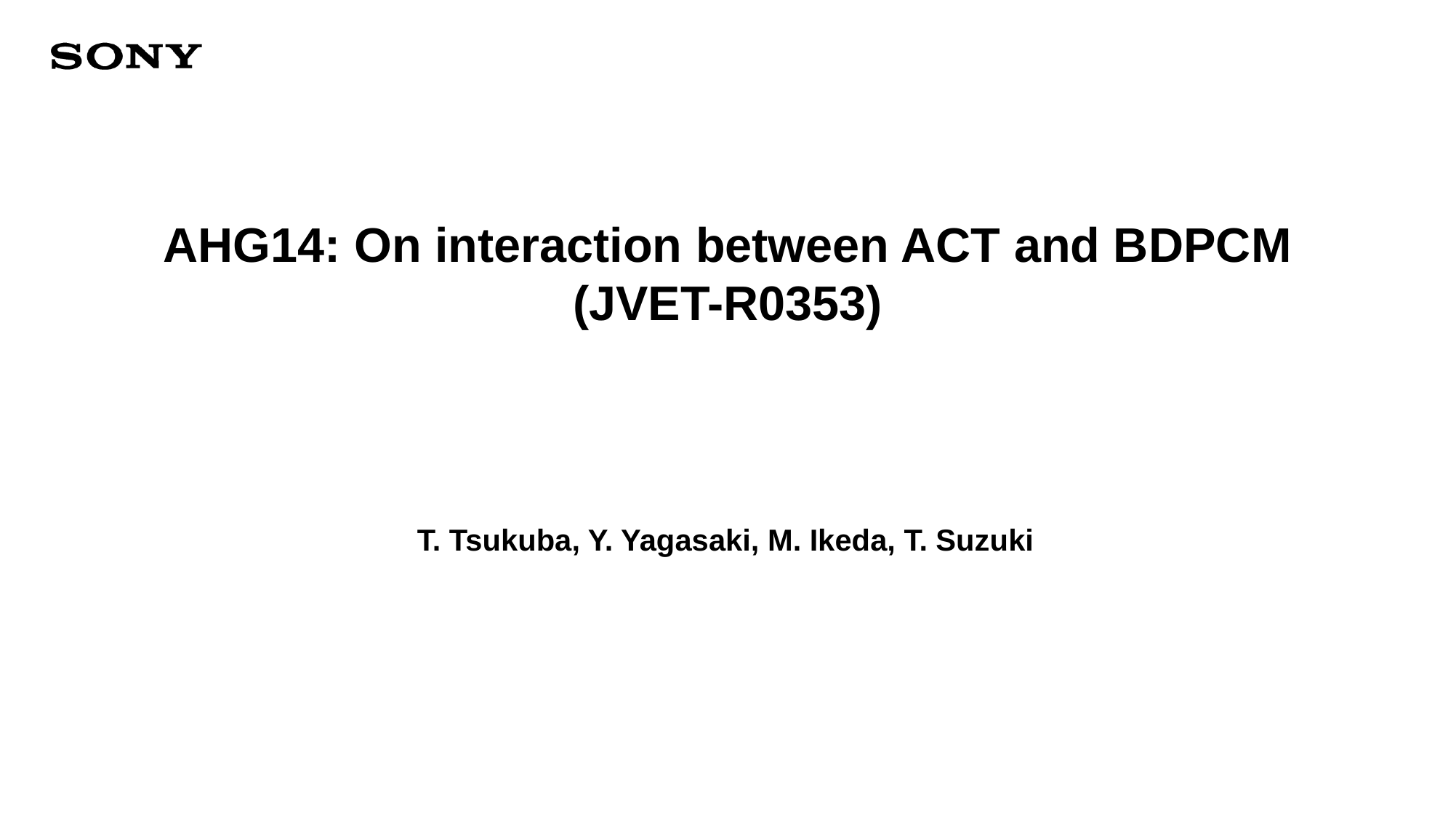

AHG14: On interaction between ACT and BDPCM
(JVET-R0353)
T. Tsukuba, Y. Yagasaki, M. Ikeda, T. Suzuki